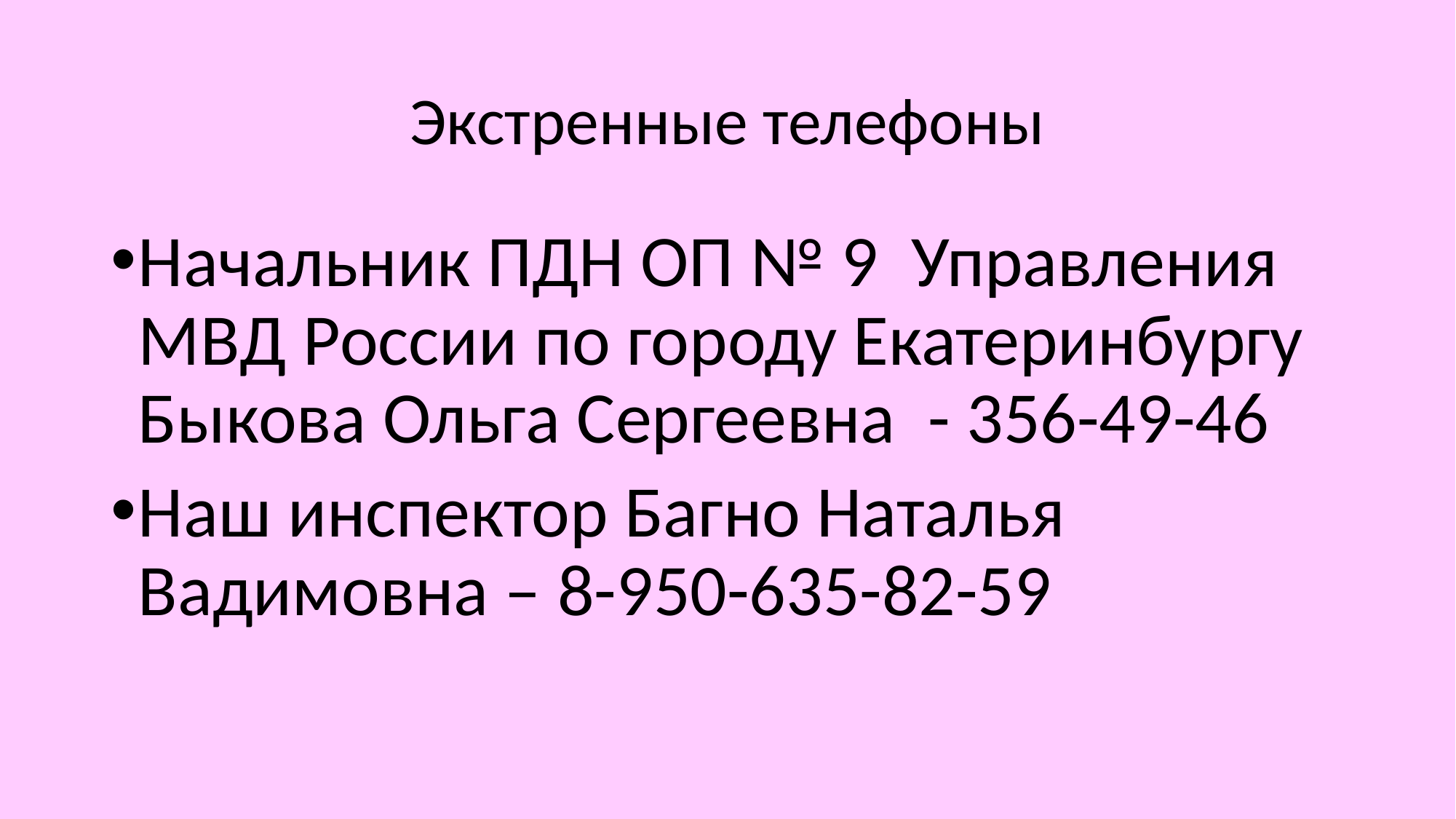

# Экстренные телефоны
Начальник ПДН ОП № 9  Управления МВД России по городу Екатеринбургу Быкова Ольга Сергеевна  - 356-49-46
Наш инспектор Багно Наталья Вадимовна – 8-950-635-82-59